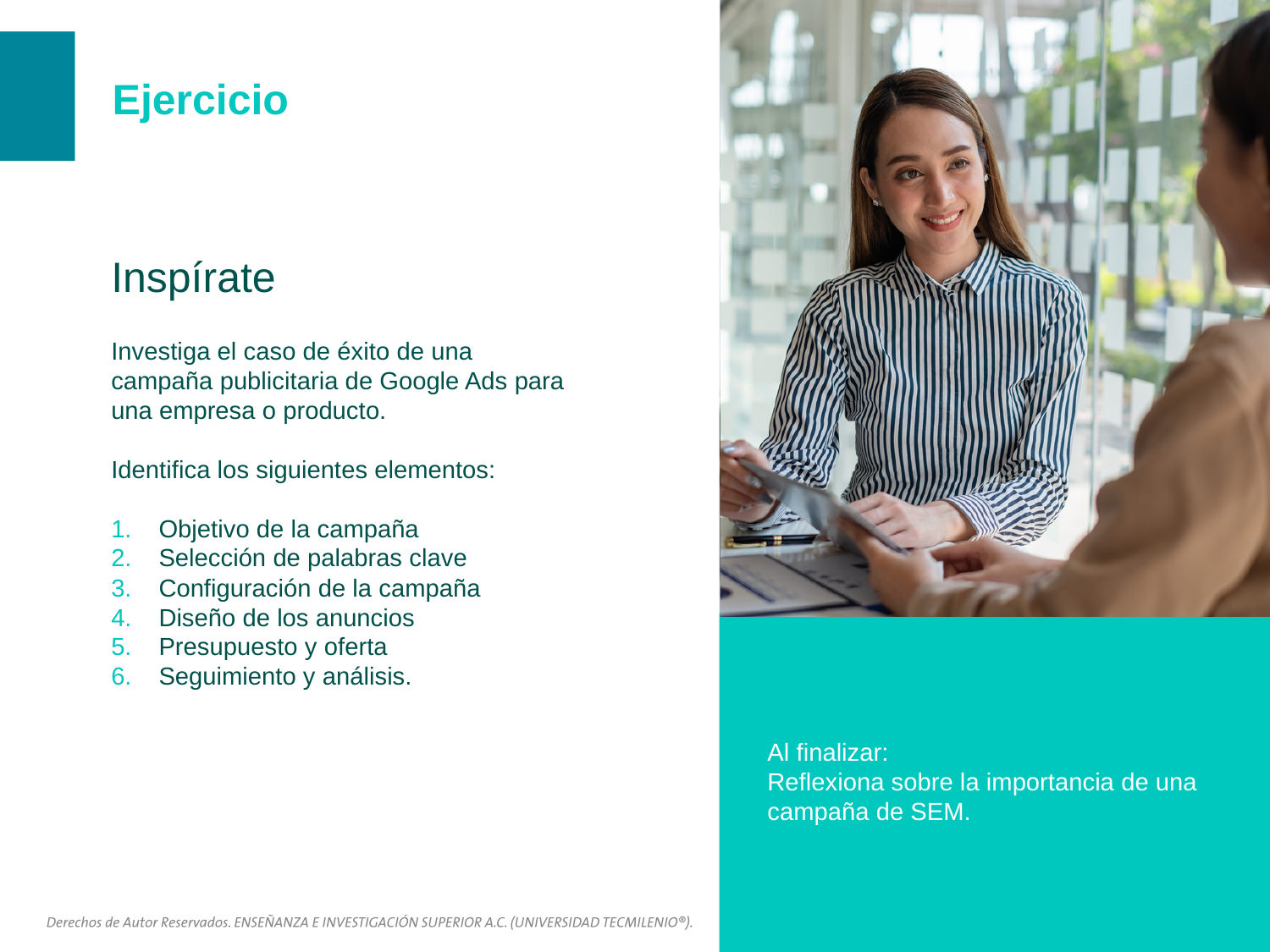

Inspírate
Investiga el caso de éxito de una campaña publicitaria de Google Ads para una empresa o producto.

Identifica los siguientes elementos:

Objetivo de la campaña
Selección de palabras clave
Configuración de la campaña
Diseño de los anuncios
Presupuesto y oferta
Seguimiento y análisis.

Al finalizar:
Reflexiona sobre la importancia de una campaña de SEM.